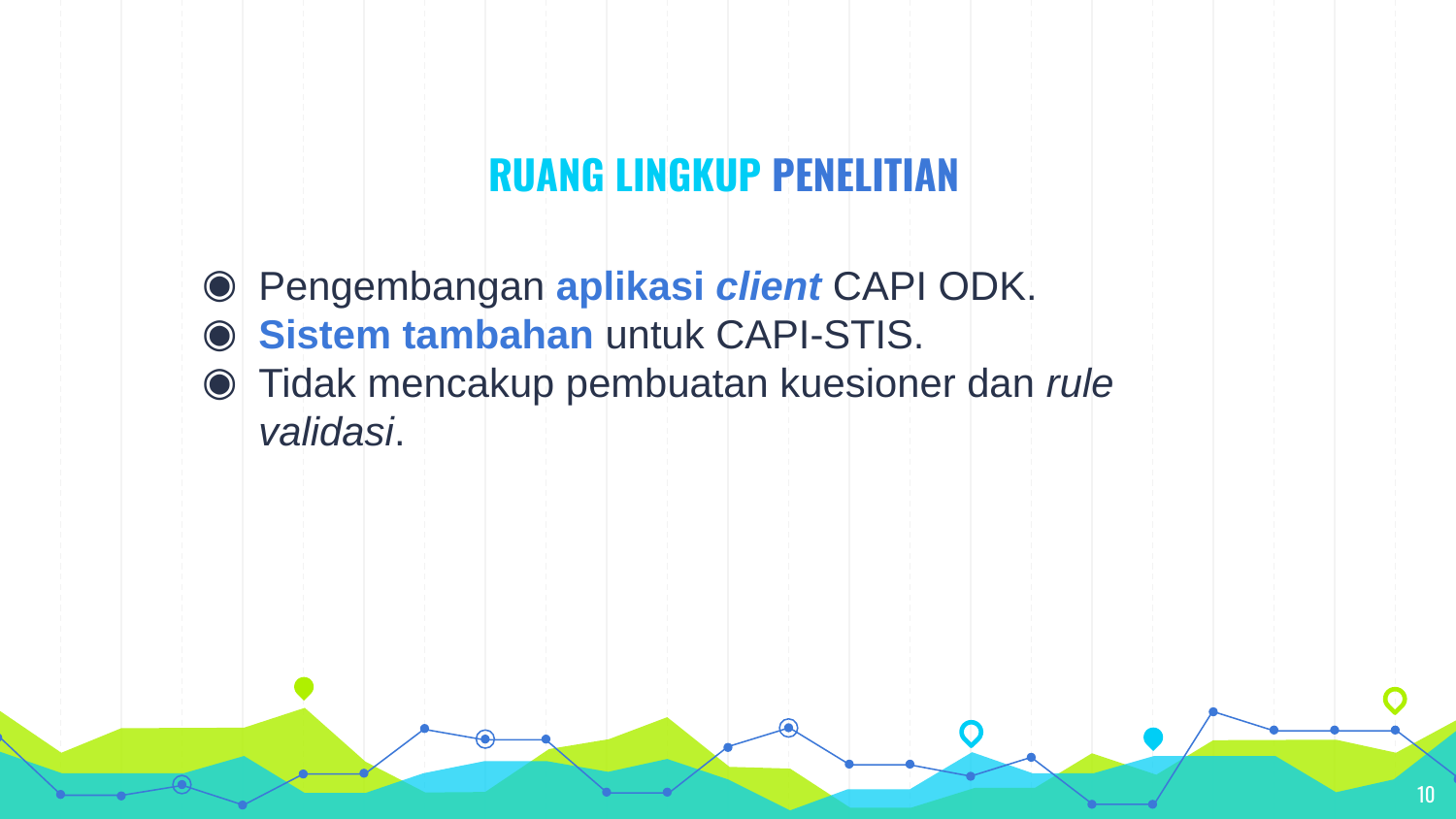

# RUANG LINGKUP PENELITIAN
Pengembangan aplikasi client CAPI ODK.
Sistem tambahan untuk CAPI-STIS.
Tidak mencakup pembuatan kuesioner dan rule validasi.
10